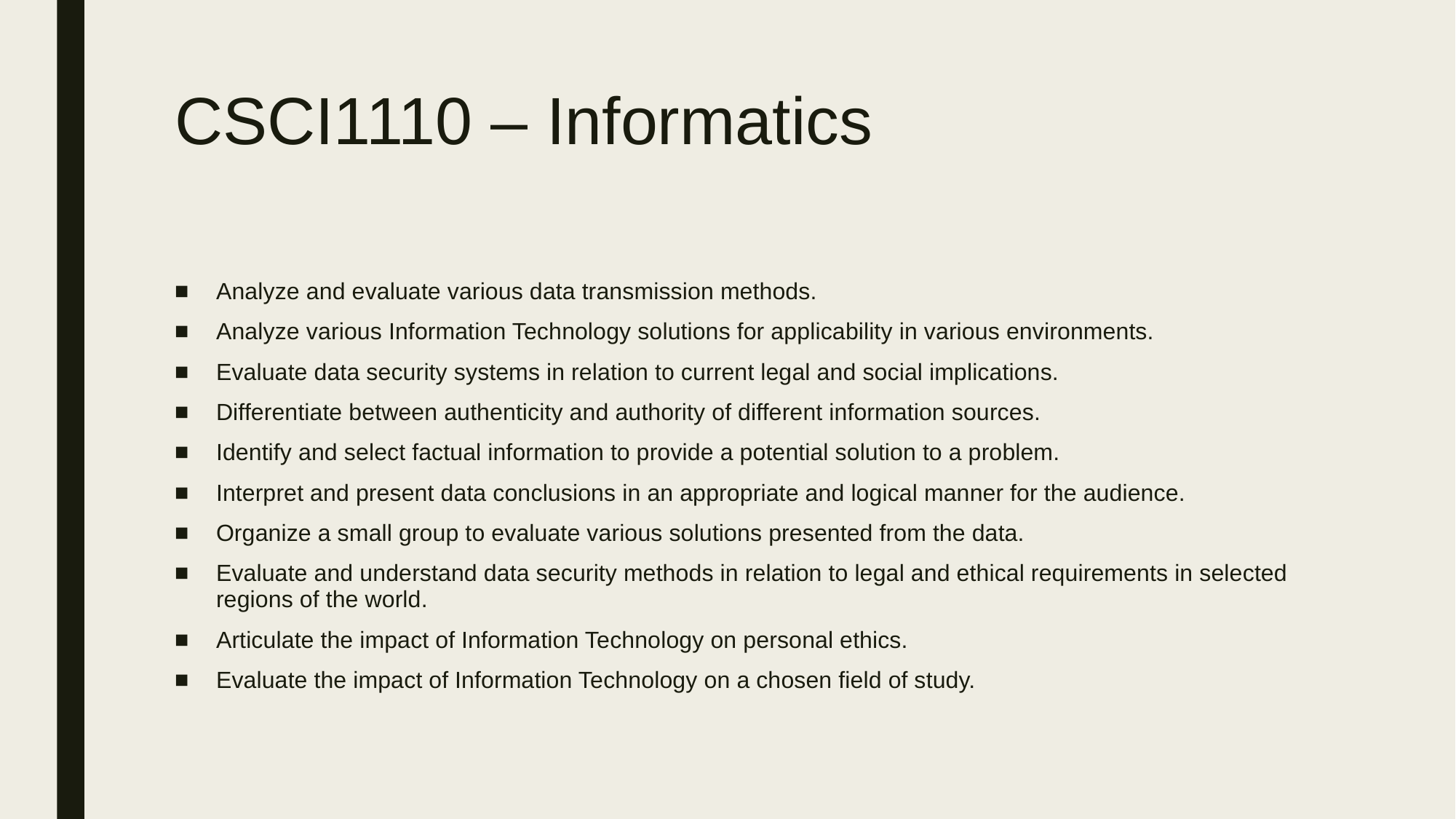

# CSCI1110 – Informatics
Analyze and evaluate various data transmission methods.
Analyze various Information Technology solutions for applicability in various environments.
Evaluate data security systems in relation to current legal and social implications.
Differentiate between authenticity and authority of different information sources.
Identify and select factual information to provide a potential solution to a problem.
Interpret and present data conclusions in an appropriate and logical manner for the audience.
Organize a small group to evaluate various solutions presented from the data.
Evaluate and understand data security methods in relation to legal and ethical requirements in selected regions of the world.
Articulate the impact of Information Technology on personal ethics.
Evaluate the impact of Information Technology on a chosen field of study.